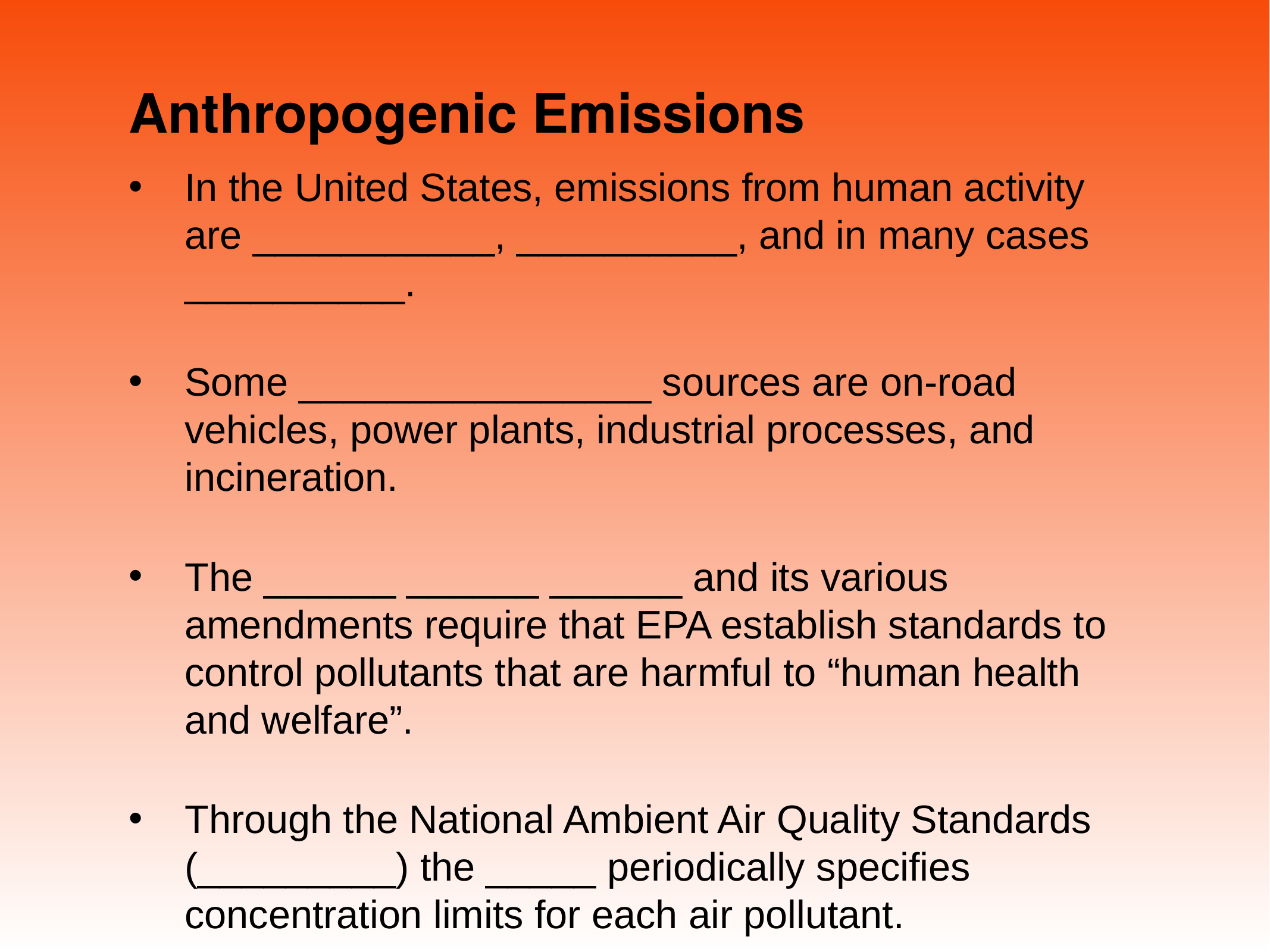

# Anthropogenic Emissions
In the United States, emissions from human activity are ___________, __________, and in many cases __________.
Some ________________ sources are on-road vehicles, power plants, industrial processes, and incineration.
The ______ ______ ______ and its various amendments require that EPA establish standards to control pollutants that are harmful to “human health and welfare”.
Through the National Ambient Air Quality Standards (_________) the _____ periodically specifies concentration limits for each air pollutant.